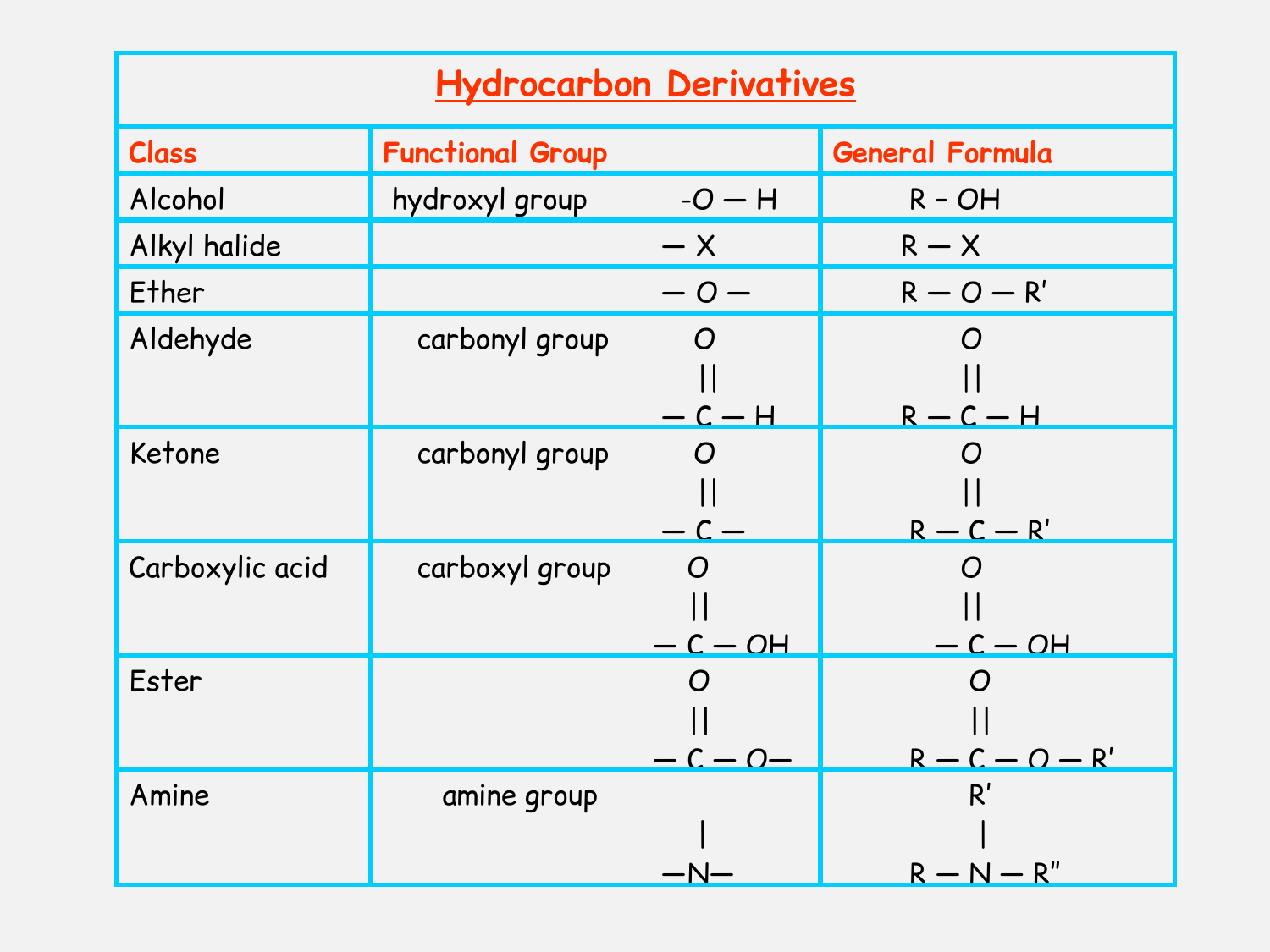

| Hydrocarbon Derivatives |  |  |
| --- | --- | --- |
| Class | Functional Group | General Formula |
| Alcohol | hydroxyl group -O — H | R – OH |
| Alkyl halide | — X | R — X |
| Ether | — O — | R — O — R’ |
| Aldehyde | carbonyl group O || — C — H | O || R — C — H |
| Ketone | carbonyl group O || — C — | O || R — C — R’ |
| Carboxylic acid | carboxyl group O || — C — OH | O || — C — OH |
| Ester | O || — C — O— | O || R — C — O — R’ |
| Amine | amine group | —N— | R’ | R — N — R’’ |